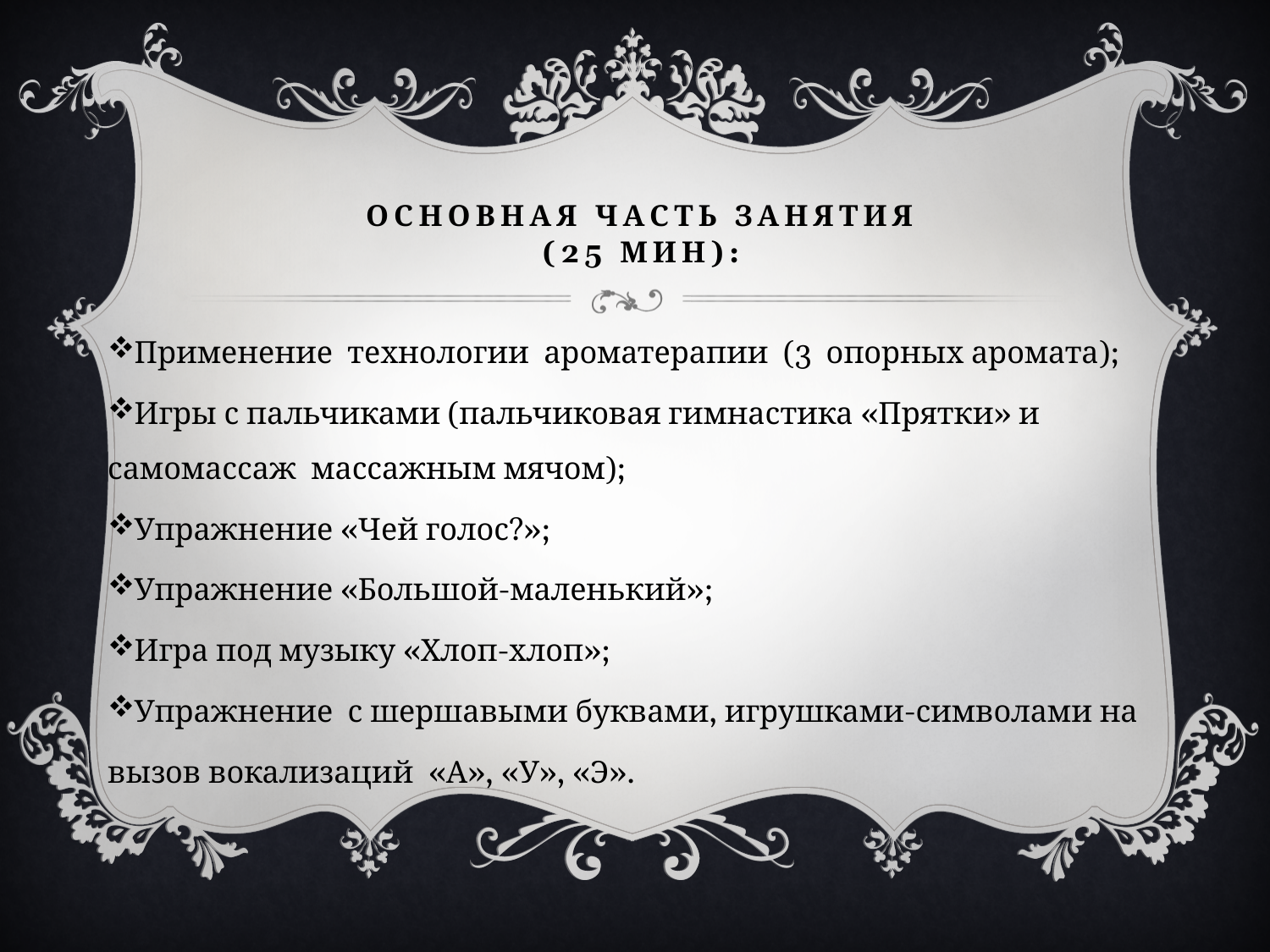

# Основная часть занятия (25 мин):

Применение  технологии  ароматерапии  (3  опорных аромата);
Игры с пальчиками (пальчиковая гимнастика «Прятки» и самомассаж  массажным мячом);
Упражнение «Чей голос?»;
Упражнение «Большой-маленький»;
Игра под музыку «Хлоп-хлоп»;
Упражнение  с шершавыми буквами, игрушками-символами на
вызов вокализаций  «А», «У», «Э».